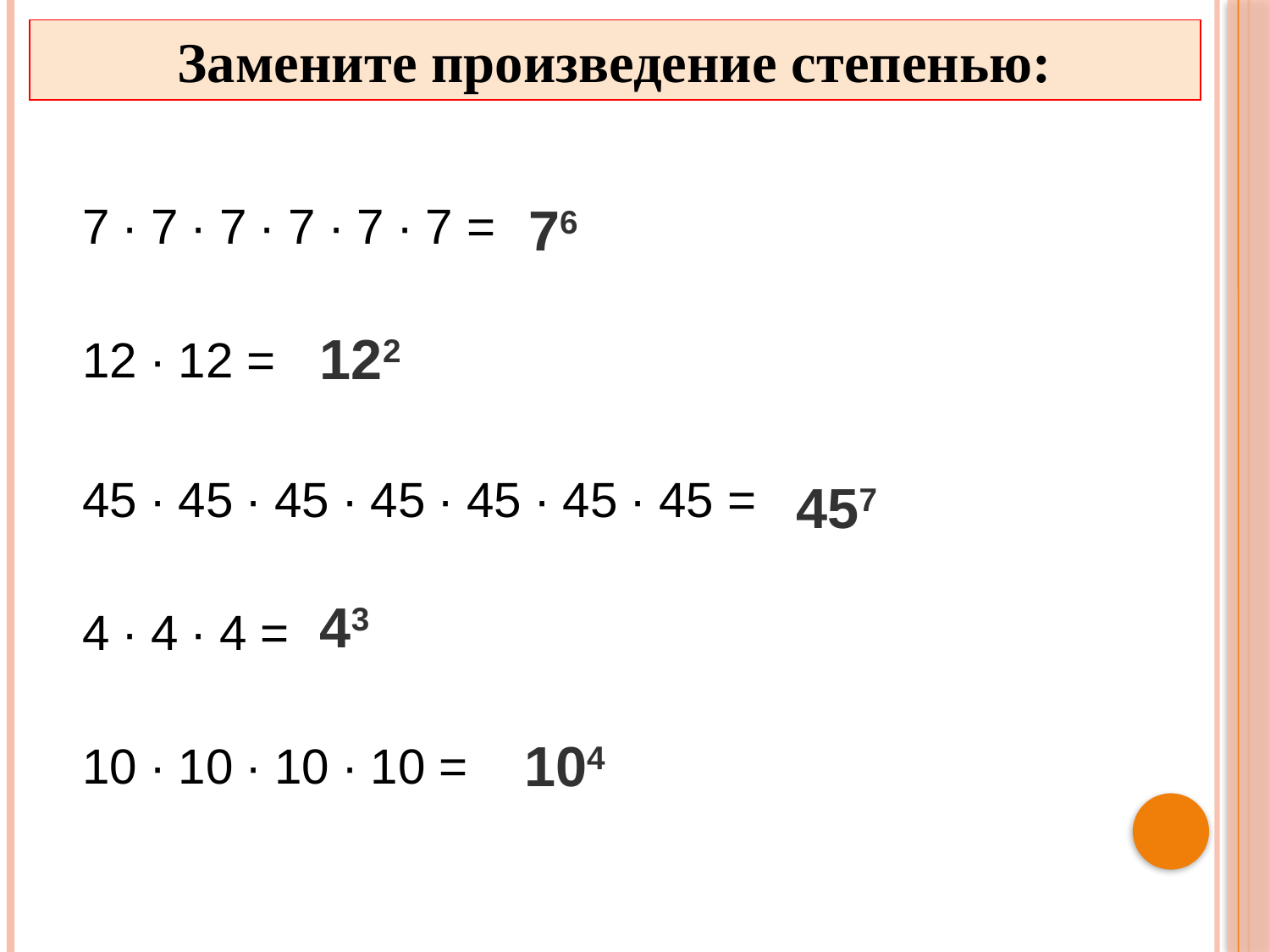

Замените произведение степенью:
7 ∙ 7 ∙ 7 ∙ 7 ∙ 7 ∙ 7 =

12 ∙ 12 =

45 ∙ 45 ∙ 45 ∙ 45 ∙ 45 ∙ 45 ∙ 45 =

4 ∙ 4 ∙ 4 =

10 ∙ 10 ∙ 10 ∙ 10 =

76
122
457
43
 104